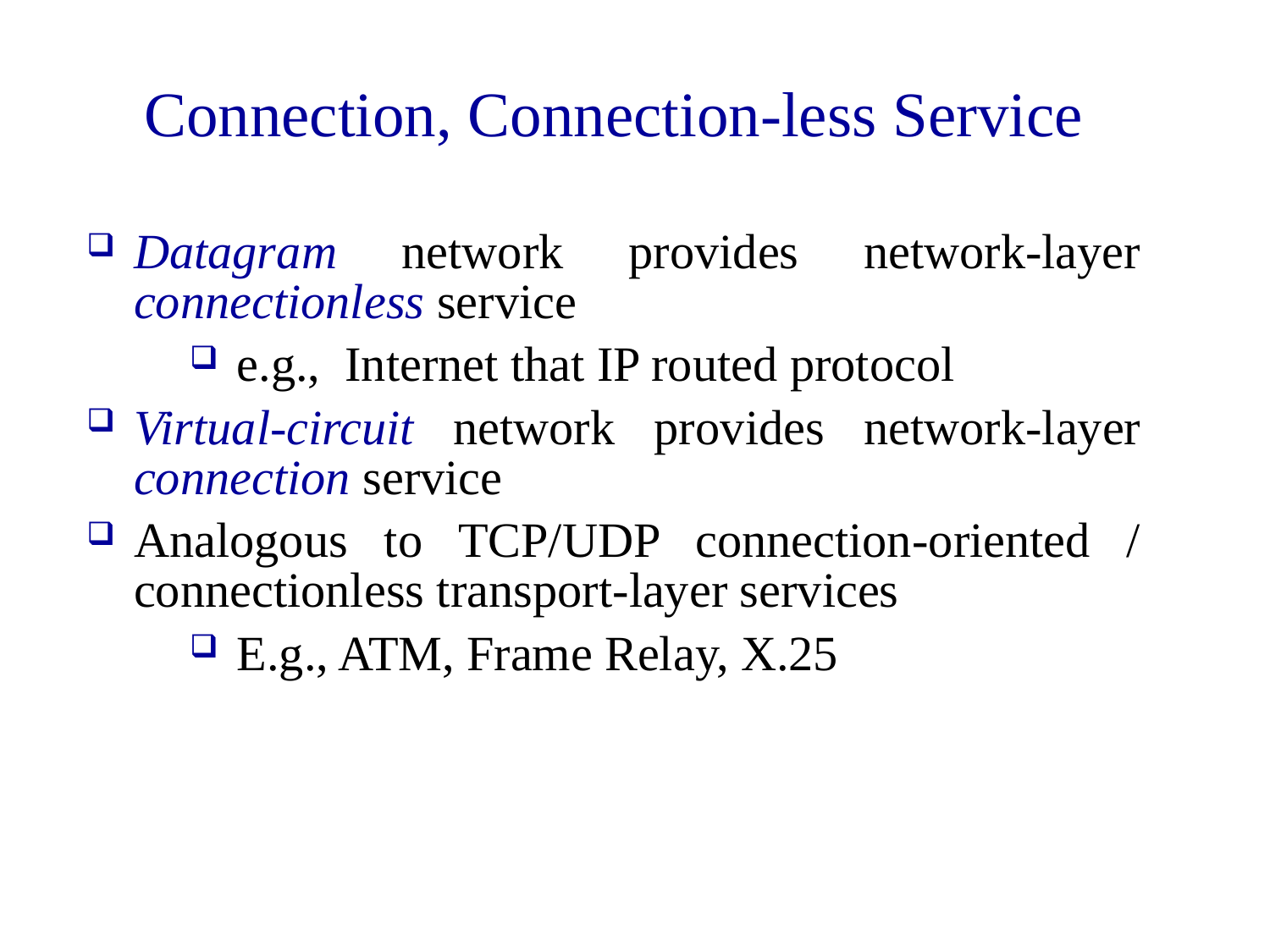

Connection, Connection-less Service
Datagram network provides network-layer connectionless service
e.g.,  Internet that IP routed protocol
Virtual-circuit network provides network-layer connection service
Analogous to TCP/UDP connection-oriented / connectionless transport-layer services
E.g., ATM, Frame Relay, X.25